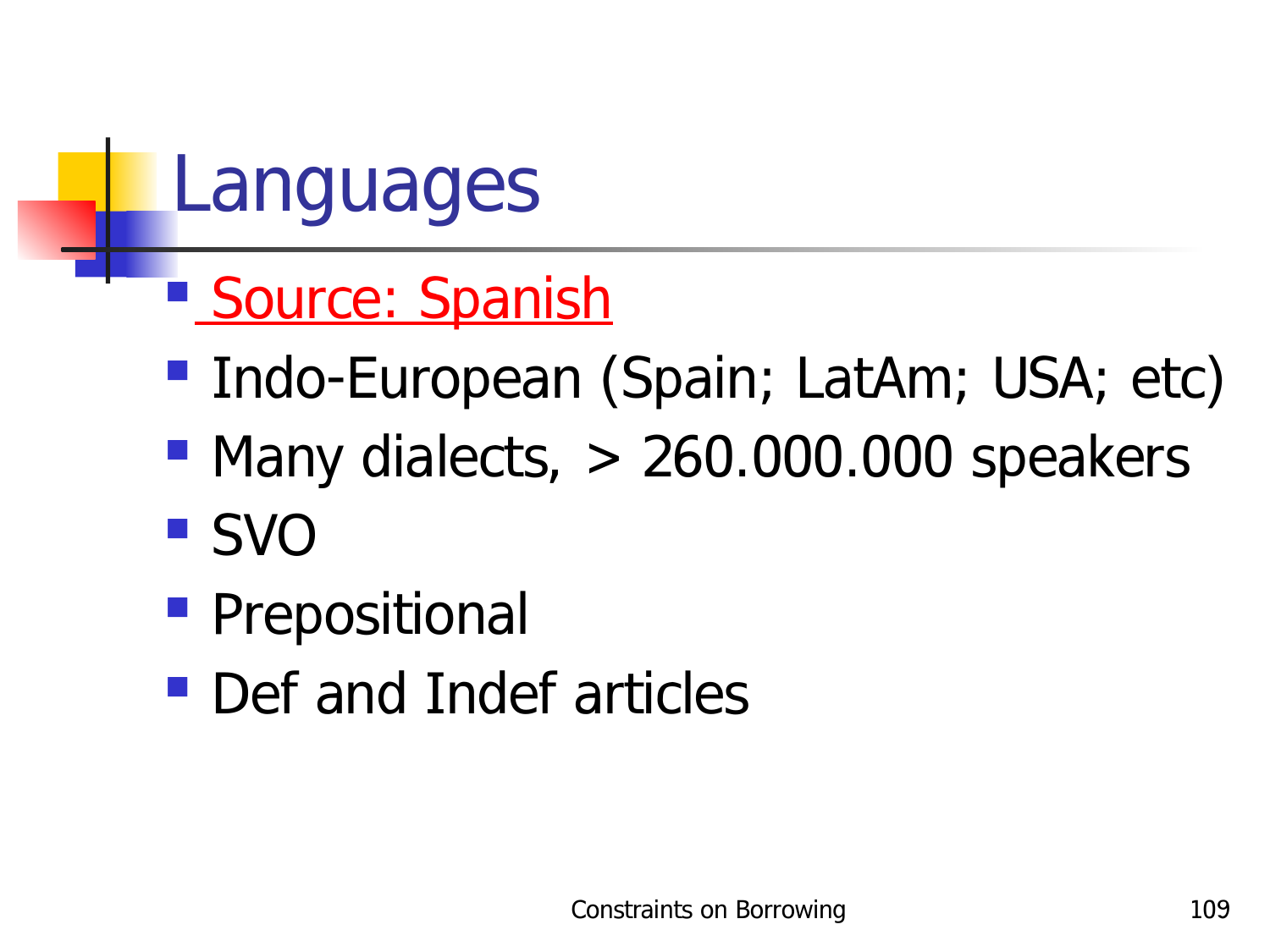

# Languages
 Source: Spanish
 Indo-European (Spain; LatAm; USA; etc)
 Many dialects, > 260.000.000 speakers
 SVO
 Prepositional
 Def and Indef articles
Constraints on Borrowing
109